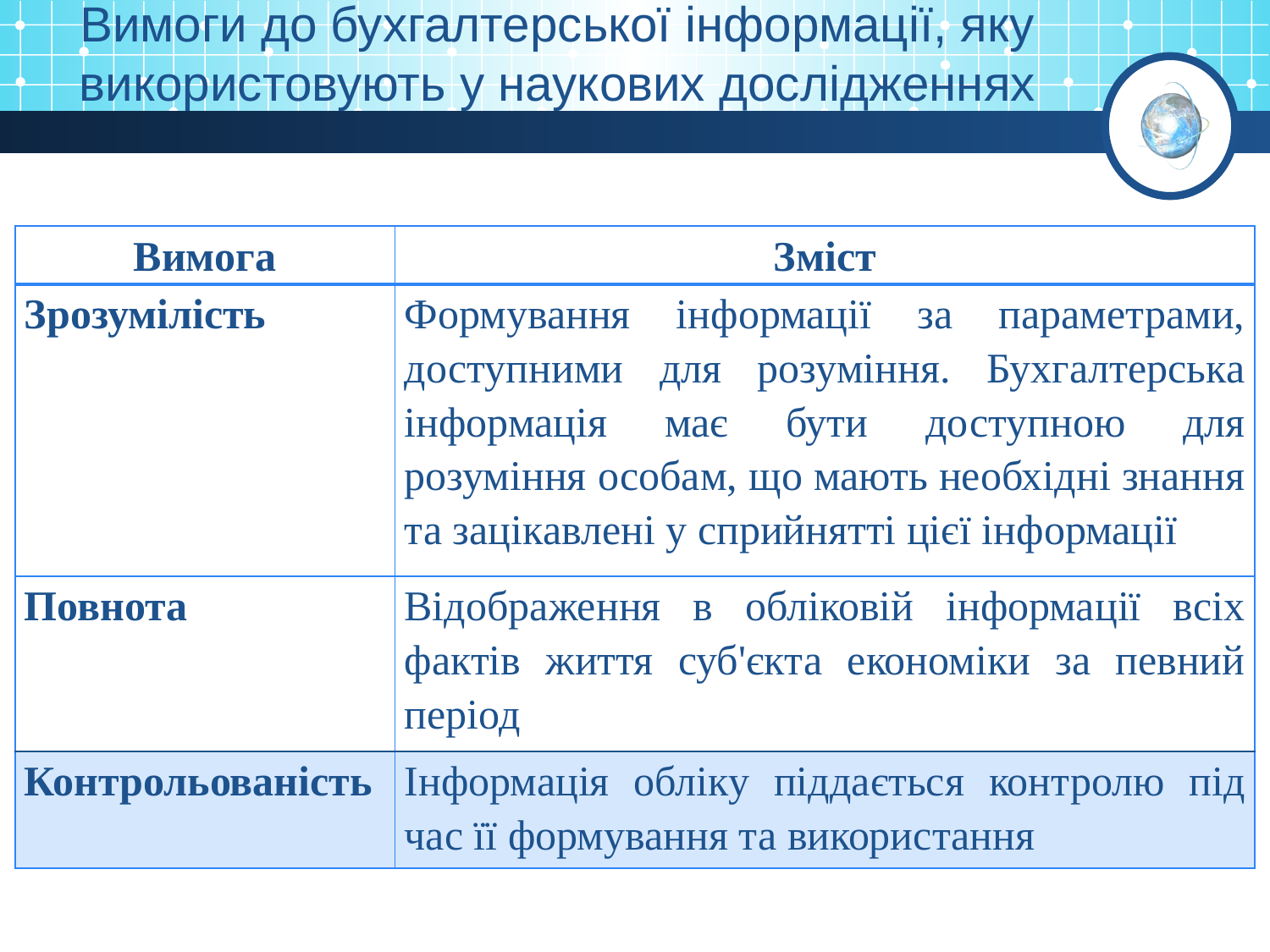

Вимоги до бухгалтерської інформації, яку використовують у наукових дослідженнях
| Вимога | Зміст |
| --- | --- |
| Зрозумілість | Формування інформації за параметрами, доступними для розуміння. Бухгалтерська інформація має бути доступною для розуміння особам, що мають необхідні знання та зацікавлені у сприйнятті цієї інформації |
| Повнота | Відображення в обліковій інформації всіх фактів життя суб'єкта економіки за певний період |
| Контрольованість | Інформація обліку піддається контролю під час її формування та використання |